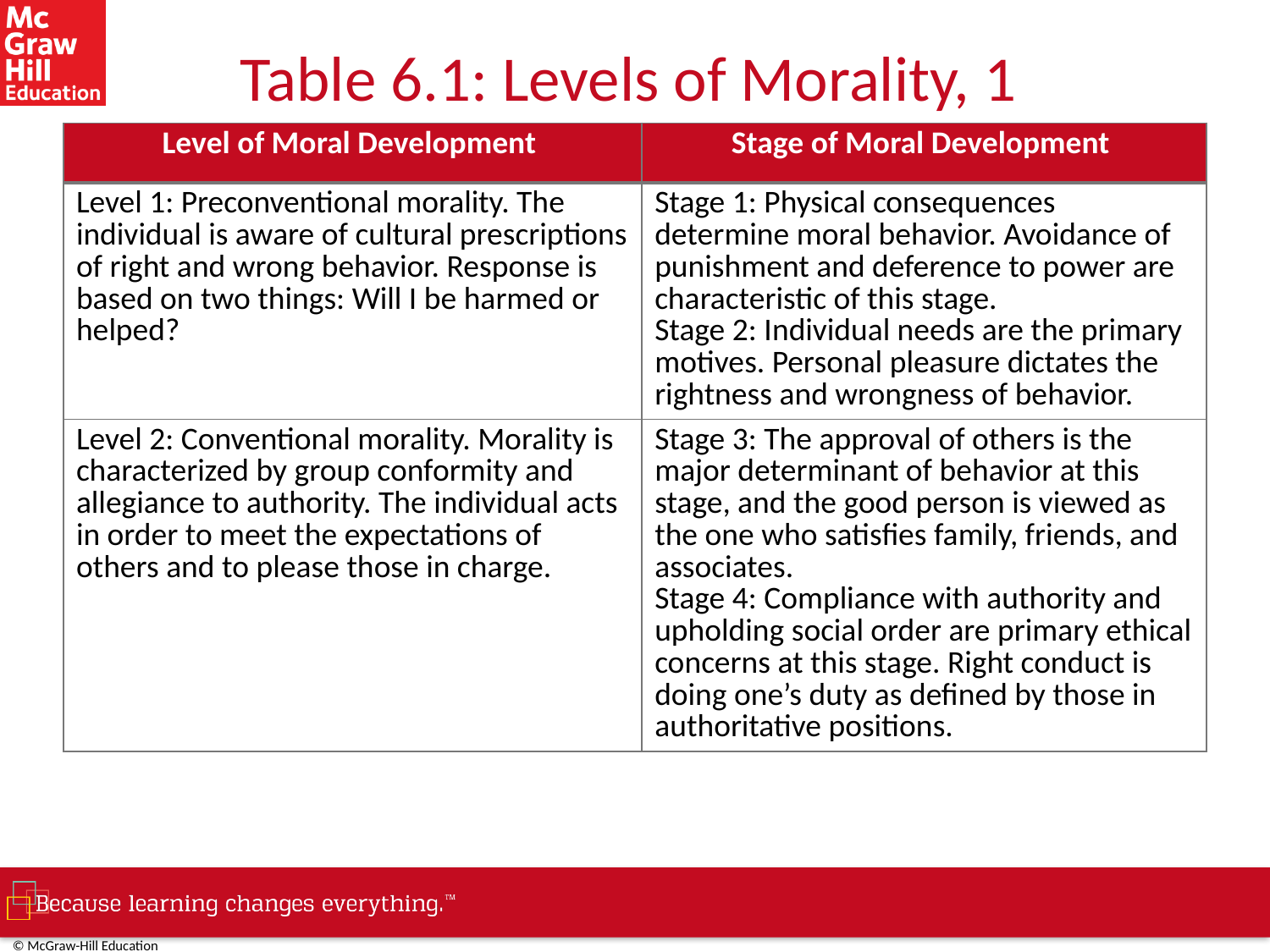

# Table 6.1: Levels of Morality, 1
| Level of Moral Development | Stage of Moral Development |
| --- | --- |
| Level 1: Preconventional morality. The individual is aware of cultural prescriptions of right and wrong behavior. Response is based on two things: Will I be harmed or helped? | Stage 1: Physical consequences determine moral behavior. Avoidance of punishment and deference to power are characteristic of this stage. Stage 2: Individual needs are the primary motives. Personal pleasure dictates the rightness and wrongness of behavior. |
| Level 2: Conventional morality. Morality is characterized by group conformity and allegiance to authority. The individual acts in order to meet the expectations of others and to please those in charge. | Stage 3: The approval of others is the major determinant of behavior at this stage, and the good person is viewed as the one who satisfies family, friends, and associates. Stage 4: Compliance with authority and upholding social order are primary ethical concerns at this stage. Right conduct is doing one’s duty as defined by those in authoritative positions. |